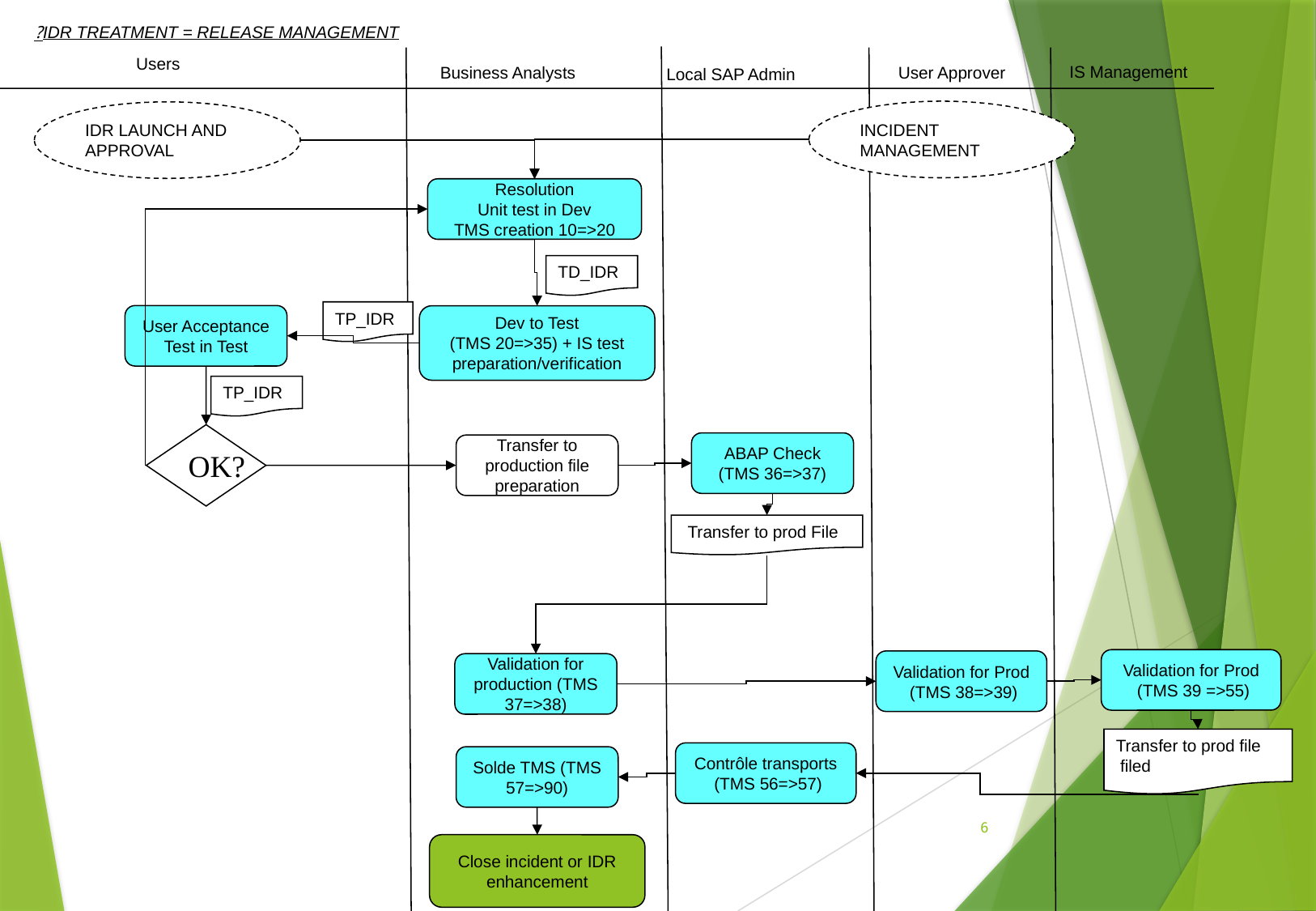

IDR TREATMENT = RELEASE MANAGEMENT?

Users

IS Management
User Approver
Business Analysts
Local SAP Admin

INCIDENT MANAGEMENT
IDR LAUNCH AND APPROVAL
Resolution
Unit test in Dev
TMS creation 10=>20
TD_IDR
TP_IDR
User Acceptance Test in Test
Dev to Test
(TMS 20=>35) + IS test preparation/verification
TP_IDR
OK?
ABAP Check
(TMS 36=>37)
Transfer to production file preparation
Transfer to prod File
Validation for Prod
 (TMS 39 =>55)
Validation for Prod
 (TMS 38=>39)
Validation for production (TMS 37=>38)
Transfer to prod file filed
Contrôle transports
 (TMS 56=>57)
Solde TMS (TMS 57=>90)
6
Close incident or IDR enhancement